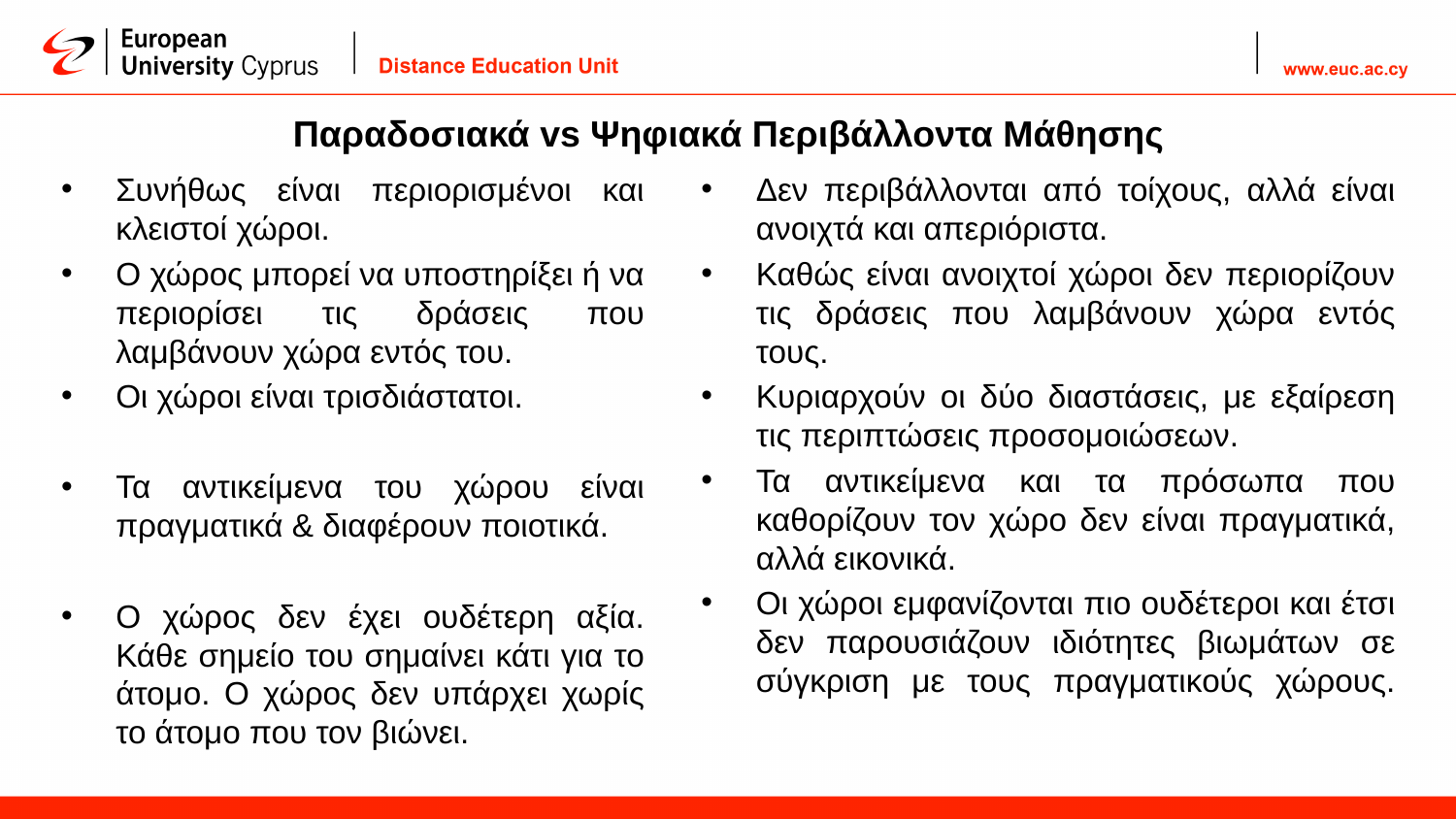

# Παραδοσιακά vs Ψηφιακά Περιβάλλοντα Μάθησης
Συνήθως είναι περιορισμένοι και κλειστοί χώροι.
Ο χώρος μπορεί να υποστηρίξει ή να περιορίσει τις δράσεις που λαμβάνουν χώρα εντός του.
Οι χώροι είναι τρισδιάστατοι.

Τα αντικείμενα του χώρου είναι πραγματικά & διαφέρουν ποιοτικά.

Ο χώρος δεν έχει ουδέτερη αξία. Κάθε σημείο του σημαίνει κάτι για το άτομο. Ο χώρος δεν υπάρχει χωρίς το άτομο που τον βιώνει.

Δεν περιβάλλονται από τοίχους, αλλά είναι ανοιχτά και απεριόριστα.
Καθώς είναι ανοιχτοί χώροι δεν περιορίζουν τις δράσεις που λαμβάνουν χώρα εντός τους.
Κυριαρχούν οι δύο διαστάσεις, με εξαίρεση τις περιπτώσεις προσομοιώσεων.
Τα αντικείμενα και τα πρόσωπα που καθορίζουν τον χώρο δεν είναι πραγματικά, αλλά εικονικά.
Οι χώροι εμφανίζονται πιο ουδέτεροι και έτσι δεν παρουσιάζουν ιδιότητες βιωμάτων σε σύγκριση με τους πραγματικούς χώρους.